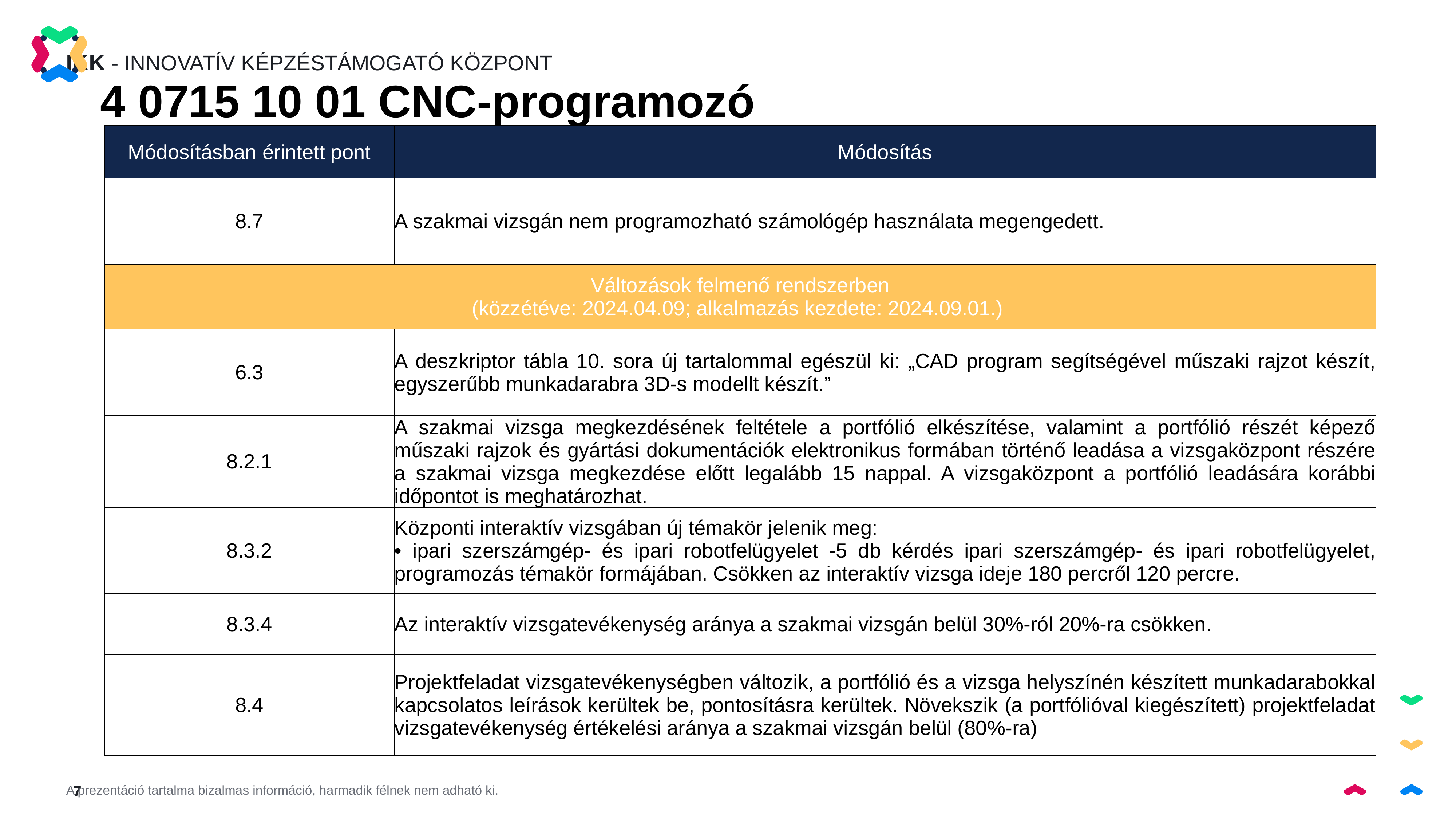

4 0715 10 01 CNC-programozó

| Módosításban érintett pont | Módosítás |
| --- | --- |
| 8.7 | A szakmai vizsgán nem programozható számológép használata megengedett. |
| Változások felmenő rendszerben (közzétéve: 2024.04.09; alkalmazás kezdete: 2024.09.01.) |  |
| 6.3 | A deszkriptor tábla 10. sora új tartalommal egészül ki: „CAD program segítségével műszaki rajzot készít, egyszerűbb munkadarabra 3D-s modellt készít.” |
| 8.2.1 | A szakmai vizsga megkezdésének feltétele a portfólió elkészítése, valamint a portfólió részét képező műszaki rajzok és gyártási dokumentációk elektronikus formában történő leadása a vizsgaközpont részére a szakmai vizsga megkezdése előtt legalább 15 nappal. A vizsgaközpont a portfólió leadására korábbi időpontot is meghatározhat. |
| 8.3.2 | Központi interaktív vizsgában új témakör jelenik meg: • ipari szerszámgép- és ipari robotfelügyelet -5 db kérdés ipari szerszámgép- és ipari robotfelügyelet, programozás témakör formájában. Csökken az interaktív vizsga ideje 180 percről 120 percre. |
| 8.3.4 | Az interaktív vizsgatevékenység aránya a szakmai vizsgán belül 30%-ról 20%-ra csökken. |
| 8.4 | Projektfeladat vizsgatevékenységben változik, a portfólió és a vizsga helyszínén készített munkadarabokkal kapcsolatos leírások kerültek be, pontosításra kerültek. Növekszik (a portfólióval kiegészített) projektfeladat vizsgatevékenység értékelési aránya a szakmai vizsgán belül (80%-ra) |